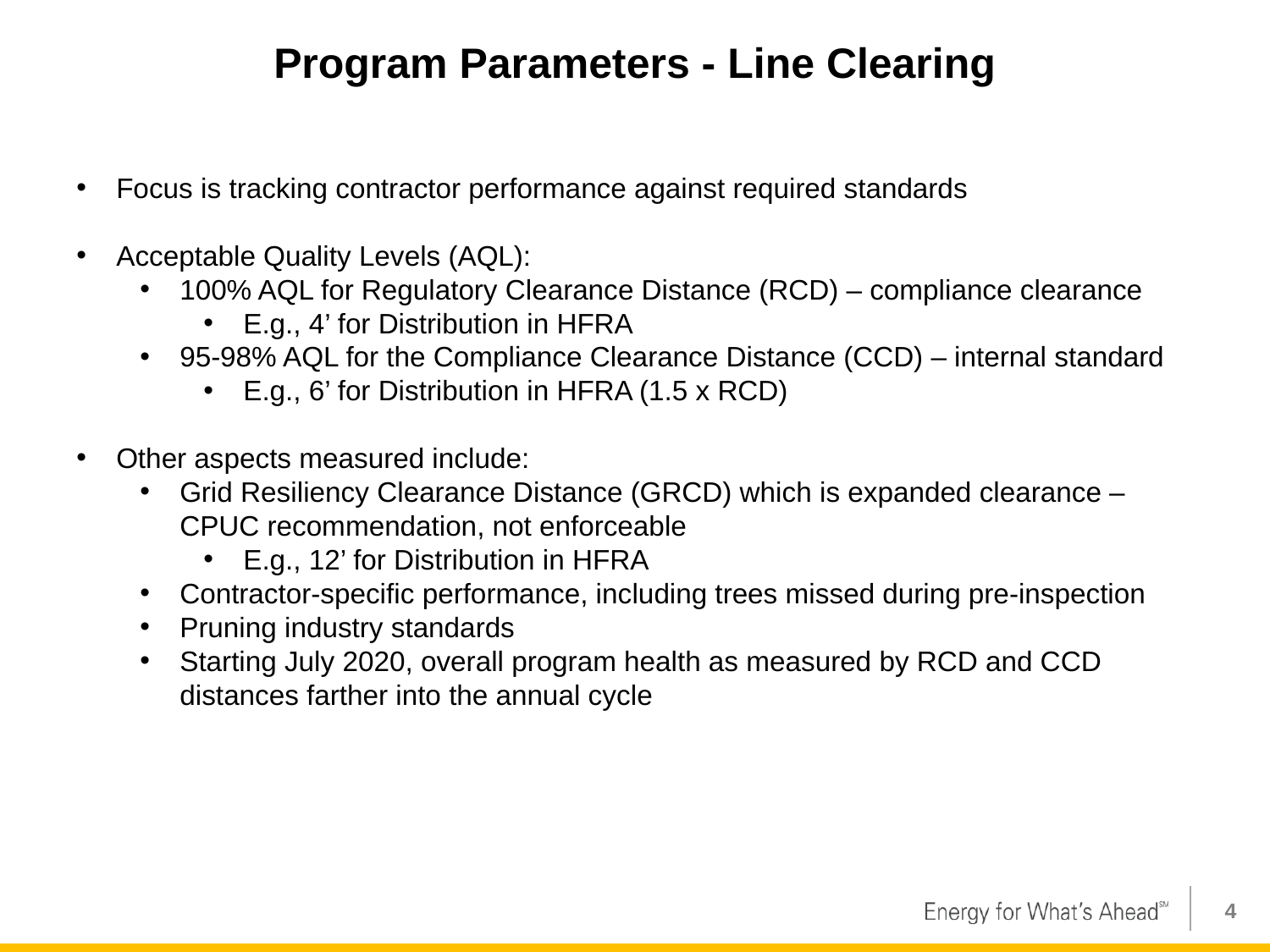

overall_0_132083107041691217 columns_2_132048702459405524 7_1_132048702466692635 10_1_132048702466852189 21_1_132048721872633283 23_1_132049640018006217 26_1_132049645698177263 29_1_132083107019594412 33_1_132083107019594412 13_1_132083204190616292
# Program Parameters - Line Clearing
Focus is tracking contractor performance against required standards

Acceptable Quality Levels (AQL):
100% AQL for Regulatory Clearance Distance (RCD) – compliance clearance
E.g., 4’ for Distribution in HFRA
95-98% AQL for the Compliance Clearance Distance (CCD) – internal standard
E.g., 6’ for Distribution in HFRA (1.5 x RCD)

Other aspects measured include:
Grid Resiliency Clearance Distance (GRCD) which is expanded clearance – CPUC recommendation, not enforceable
E.g., 12’ for Distribution in HFRA
Contractor-specific performance, including trees missed during pre-inspection
Pruning industry standards
Starting July 2020, overall program health as measured by RCD and CCD distances farther into the annual cycle